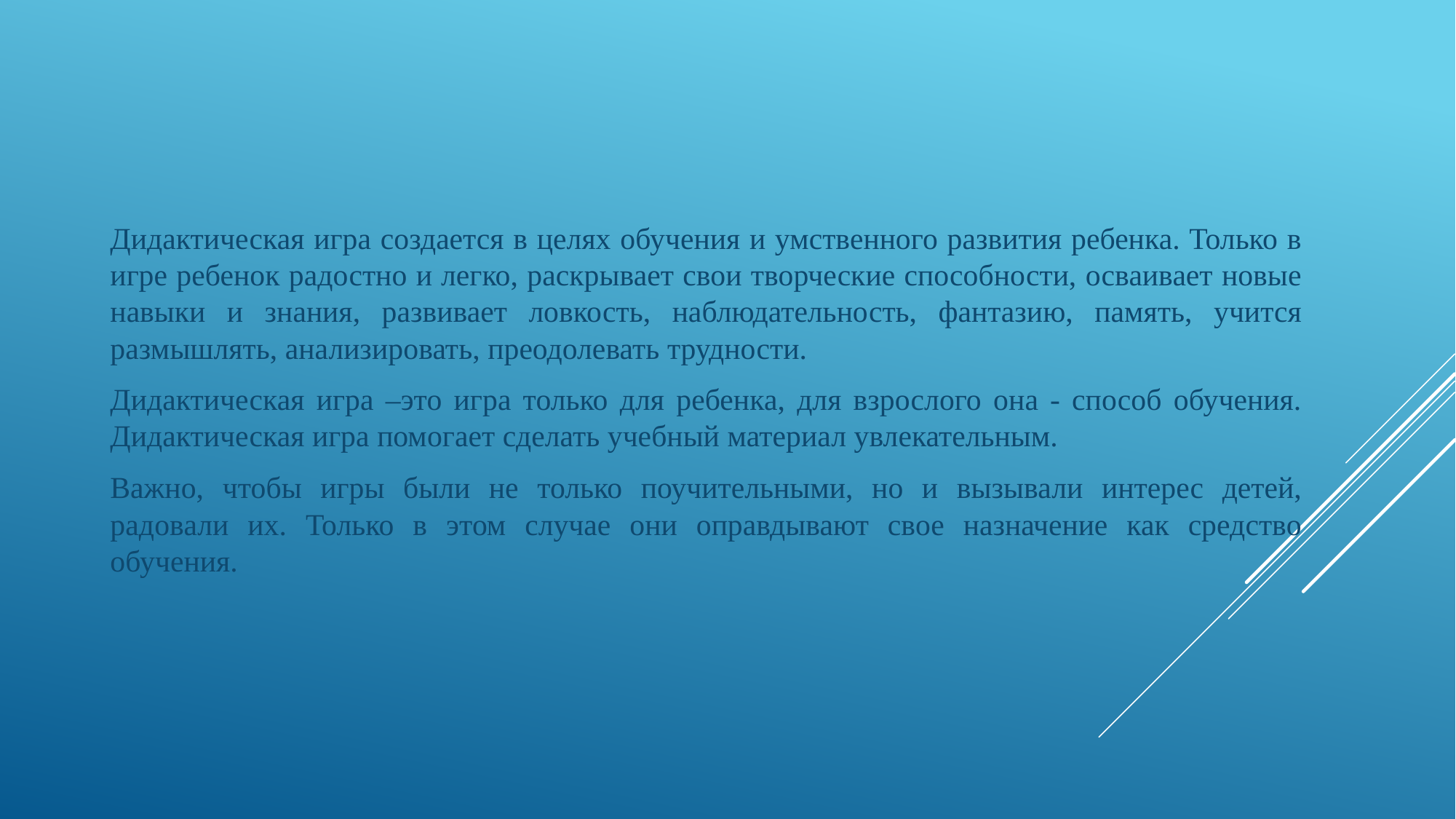

Дидактическая игра создается в целях обучения и умственного развития ребенка. Только в игре ребенок радостно и легко, раскрывает свои творческие способности, осваивает новые навыки и знания, развивает ловкость, наблюдательность, фантазию, память, учится размышлять, анализировать, преодолевать трудности.
Дидактическая игра –это игра только для ребенка, для взрослого она - способ обучения. Дидактическая игра помогает сделать учебный материал увлекательным.
Важно, чтобы игры были не только поучительными, но и вызывали интерес детей, радовали их. Только в этом случае они оправдывают свое назначение как средство обучения.